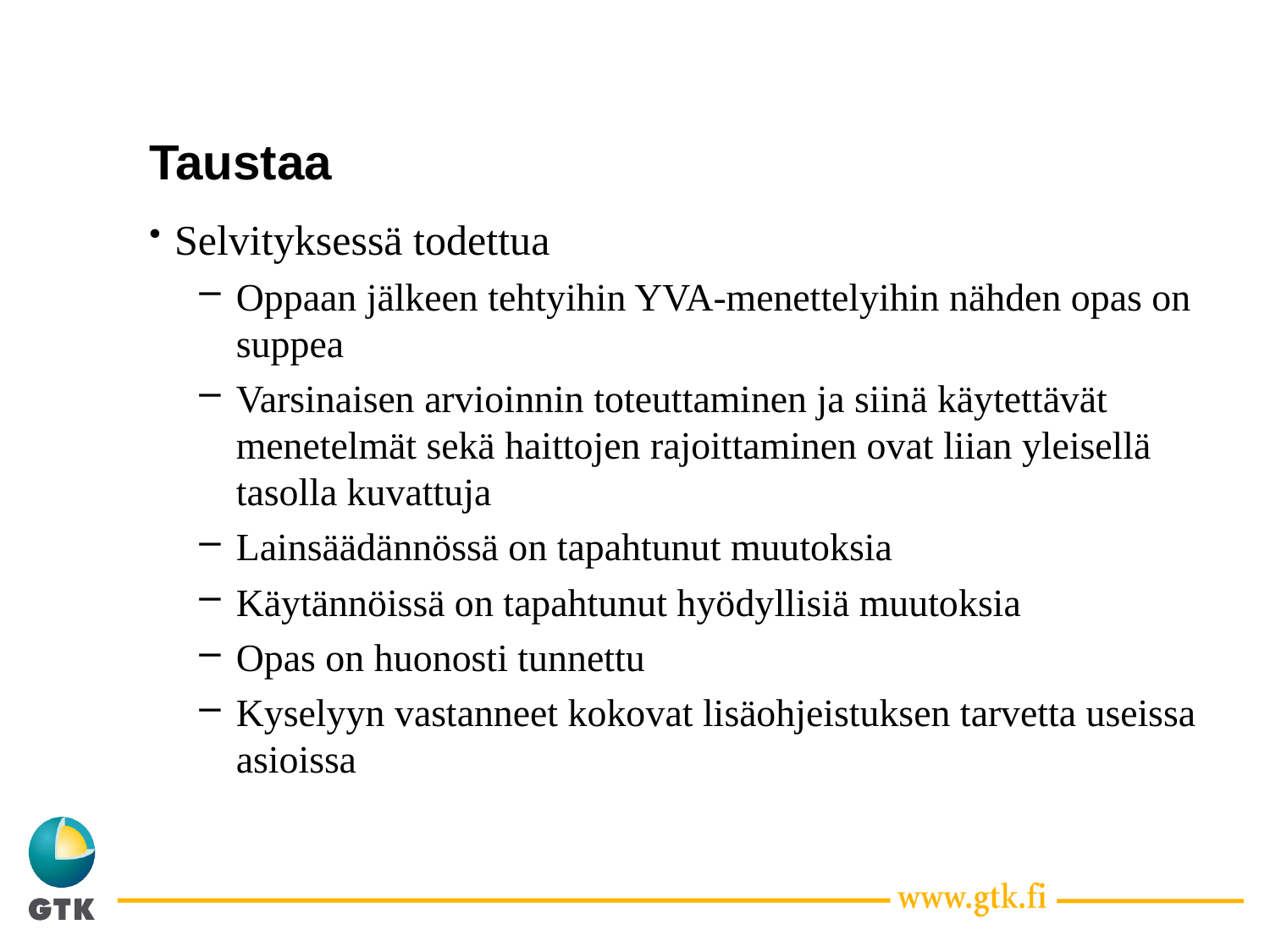

# Taustaa
Selvityksessä todettua
Oppaan jälkeen tehtyihin YVA-menettelyihin nähden opas on suppea
Varsinaisen arvioinnin toteuttaminen ja siinä käytettävät menetelmät sekä haittojen rajoittaminen ovat liian yleisellä tasolla kuvattuja
Lainsäädännössä on tapahtunut muutoksia
Käytännöissä on tapahtunut hyödyllisiä muutoksia
Opas on huonosti tunnettu
Kyselyyn vastanneet kokovat lisäohjeistuksen tarvetta useissa asioissa